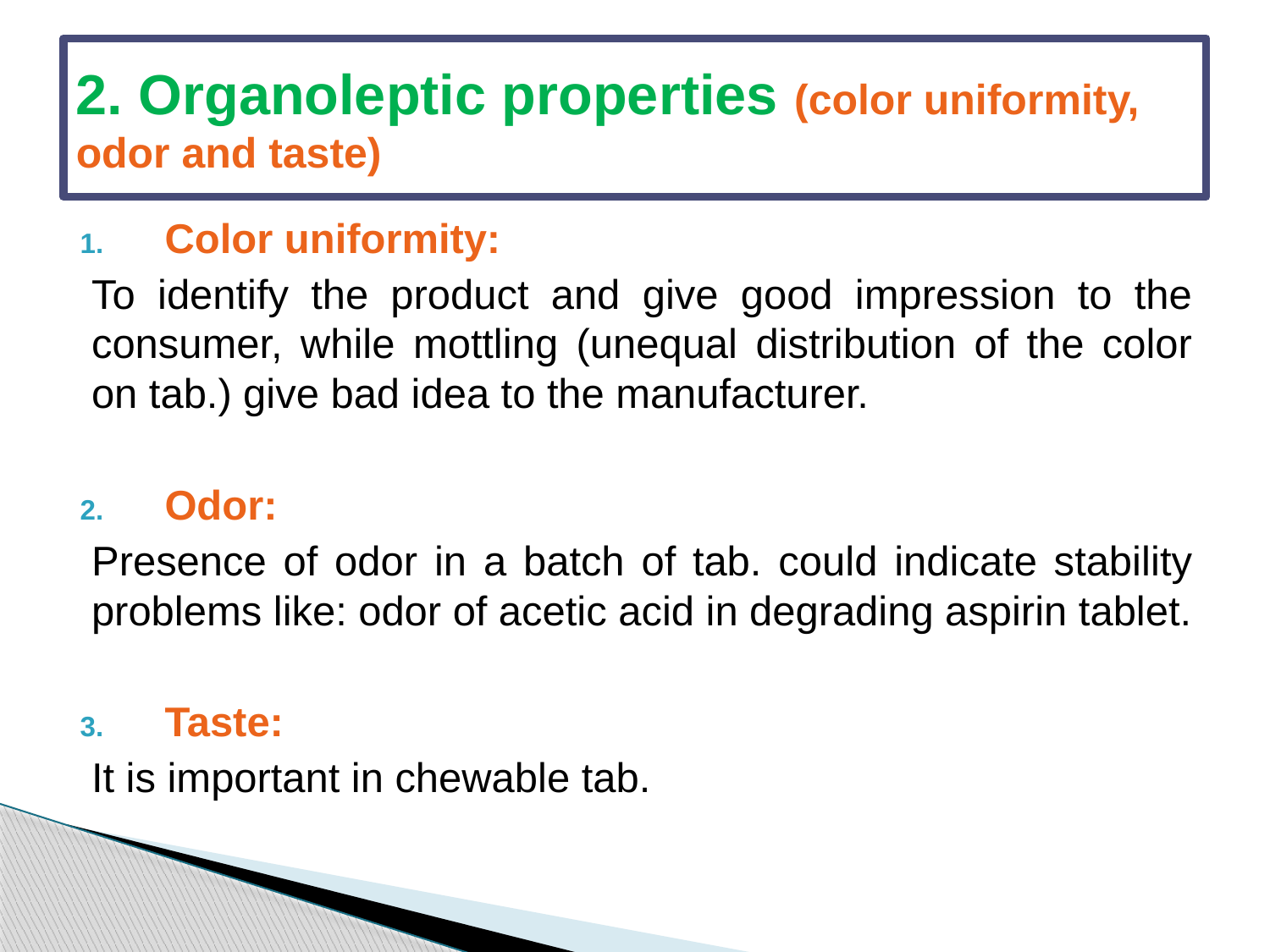

# 2. Organoleptic properties (color uniformity, odor and taste)
Color uniformity:
To identify the product and give good impression to the consumer, while mottling (unequal distribution of the color on tab.) give bad idea to the manufacturer.

Odor:
Presence of odor in a batch of tab. could indicate stability problems like: odor of acetic acid in degrading aspirin tablet.

Taste:
It is important in chewable tab.